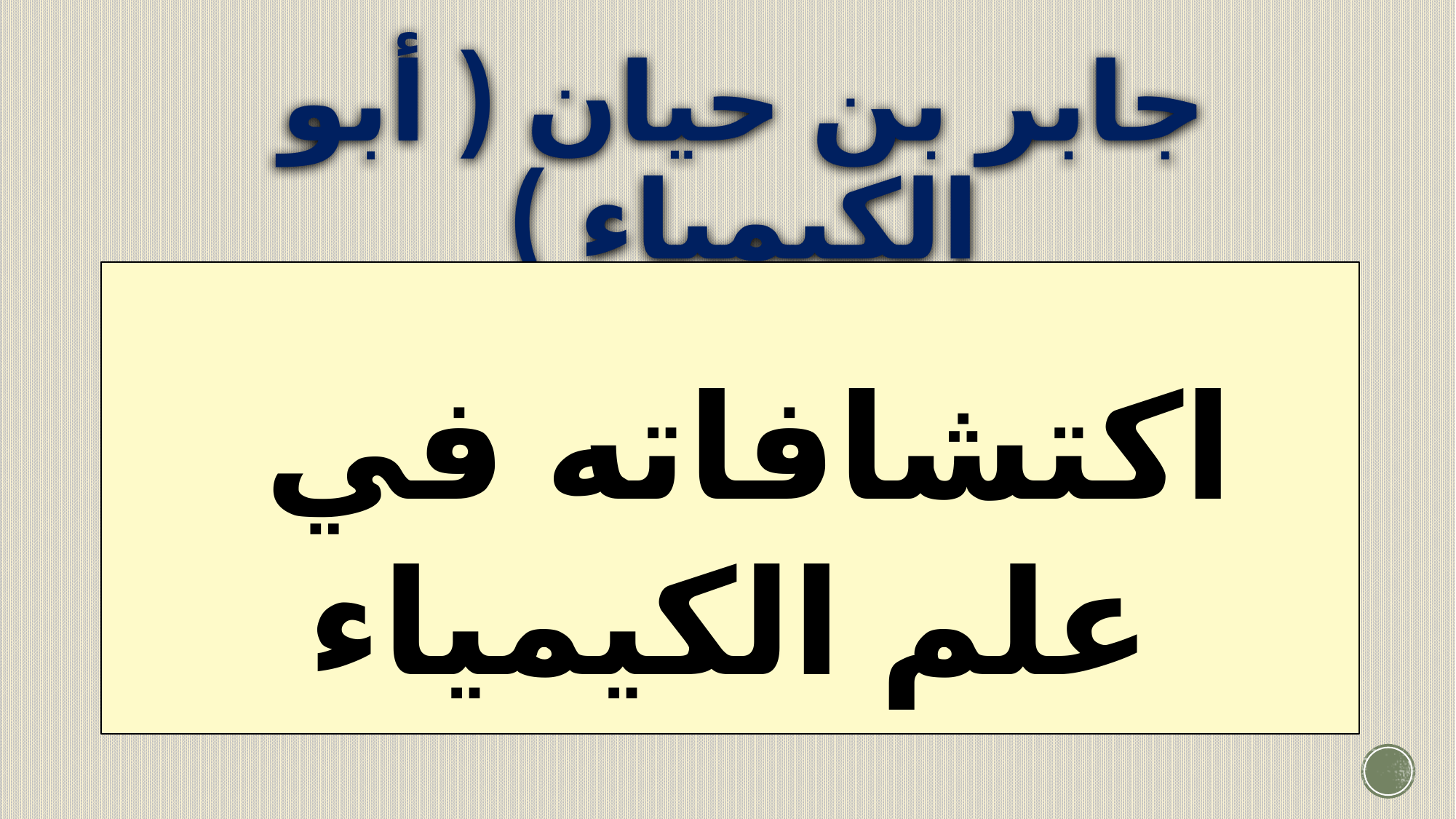

# جابر بن حيان ( أبو الكيمياء )

اكتشافاته في
علم الكيمياء